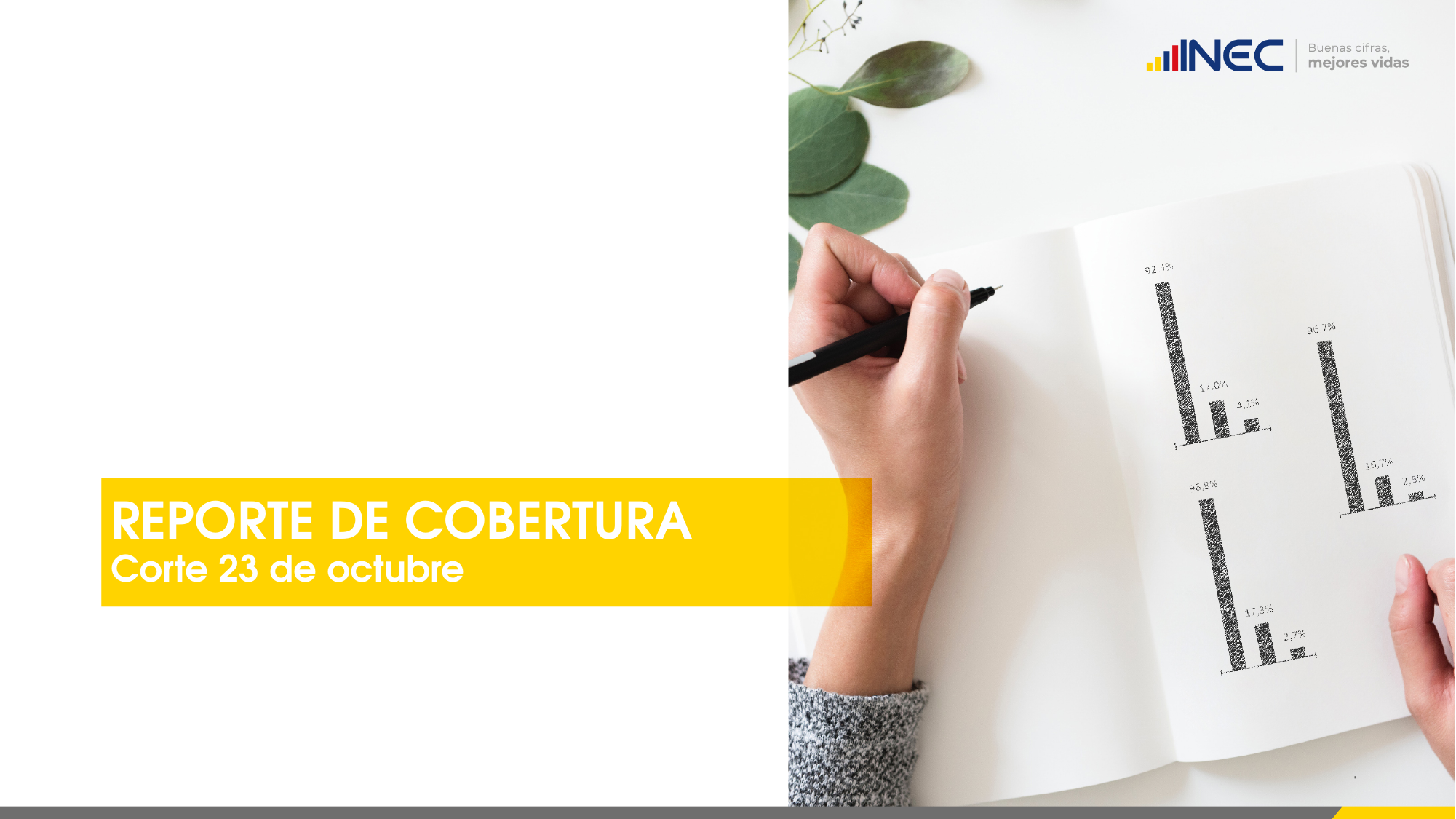

# REPORTE DE COBERTURA Corte 23 de octubre